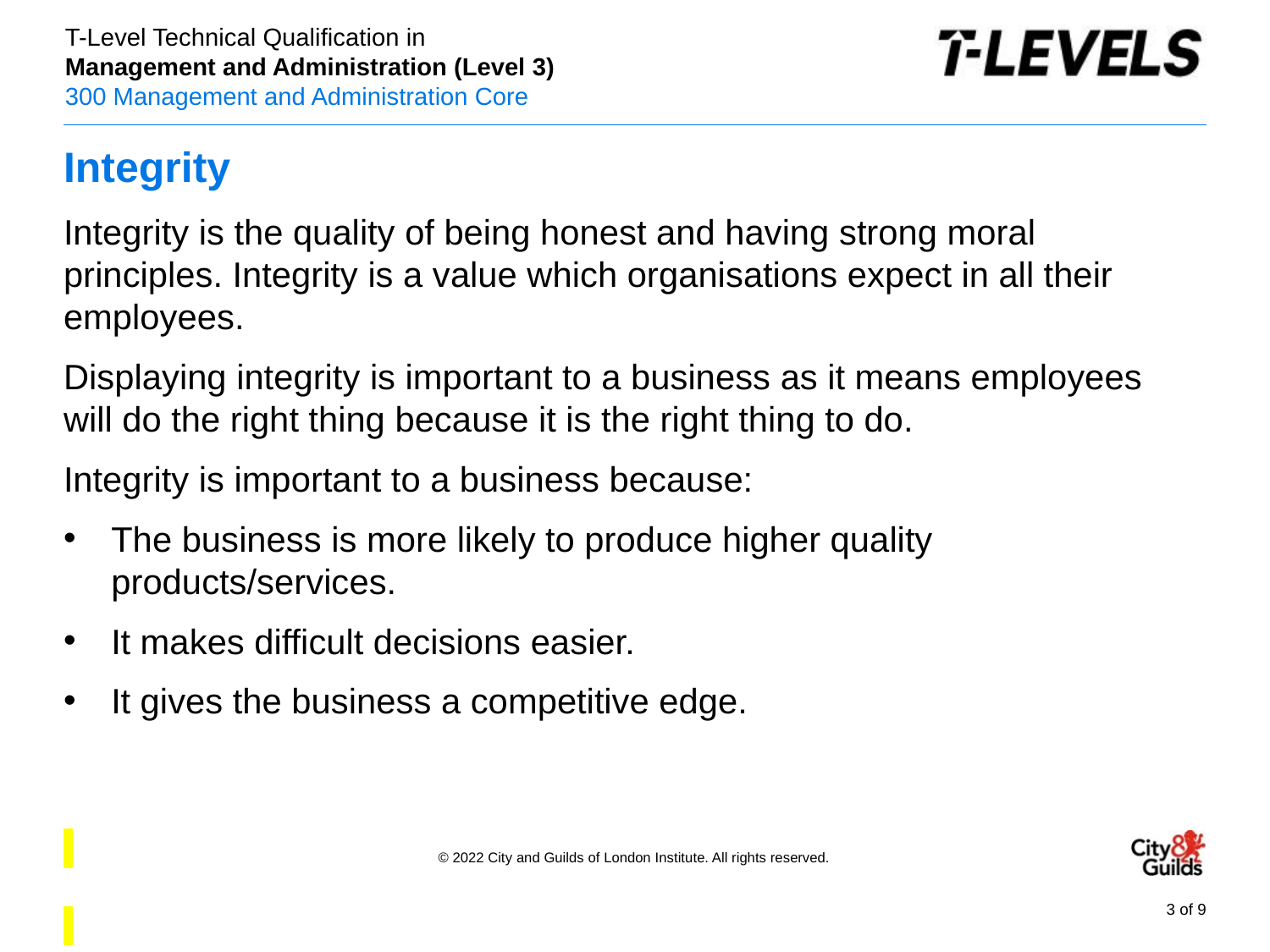

# Integrity
Integrity is the quality of being honest and having strong moral principles. Integrity is a value which organisations expect in all their employees.
Displaying integrity is important to a business as it means employees will do the right thing because it is the right thing to do.
Integrity is important to a business because:
The business is more likely to produce higher quality products/services.
It makes difficult decisions easier.
It gives the business a competitive edge.